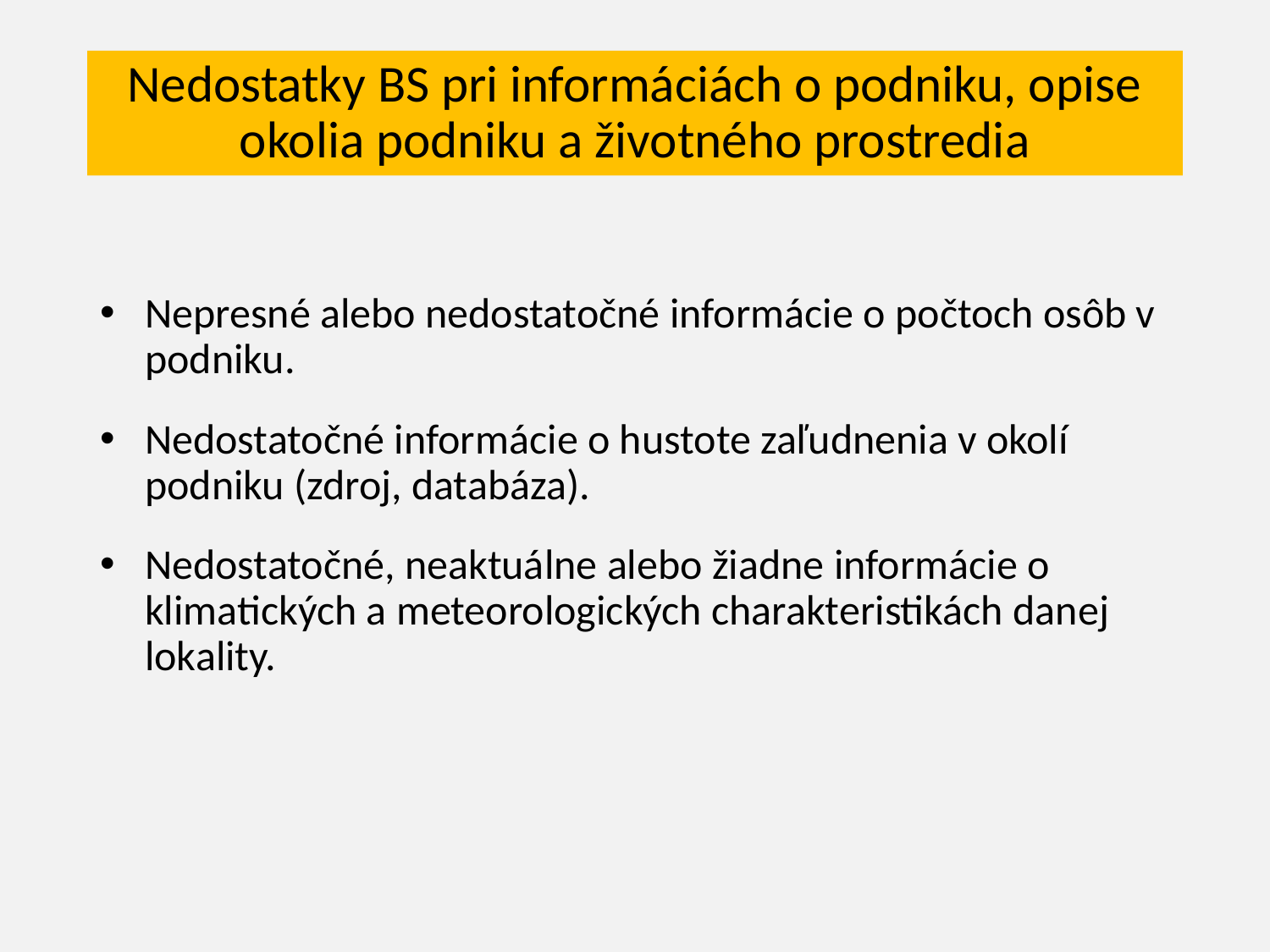

# Nedostatky BS pri informáciách o podniku, opise okolia podniku a životného prostredia

Nepresné alebo nedostatočné informácie o počtoch osôb v podniku.
Nedostatočné informácie o hustote zaľudnenia v okolí podniku (zdroj, databáza).
Nedostatočné, neaktuálne alebo žiadne informácie o klimatických a meteorologických charakteristikách danej lokality.